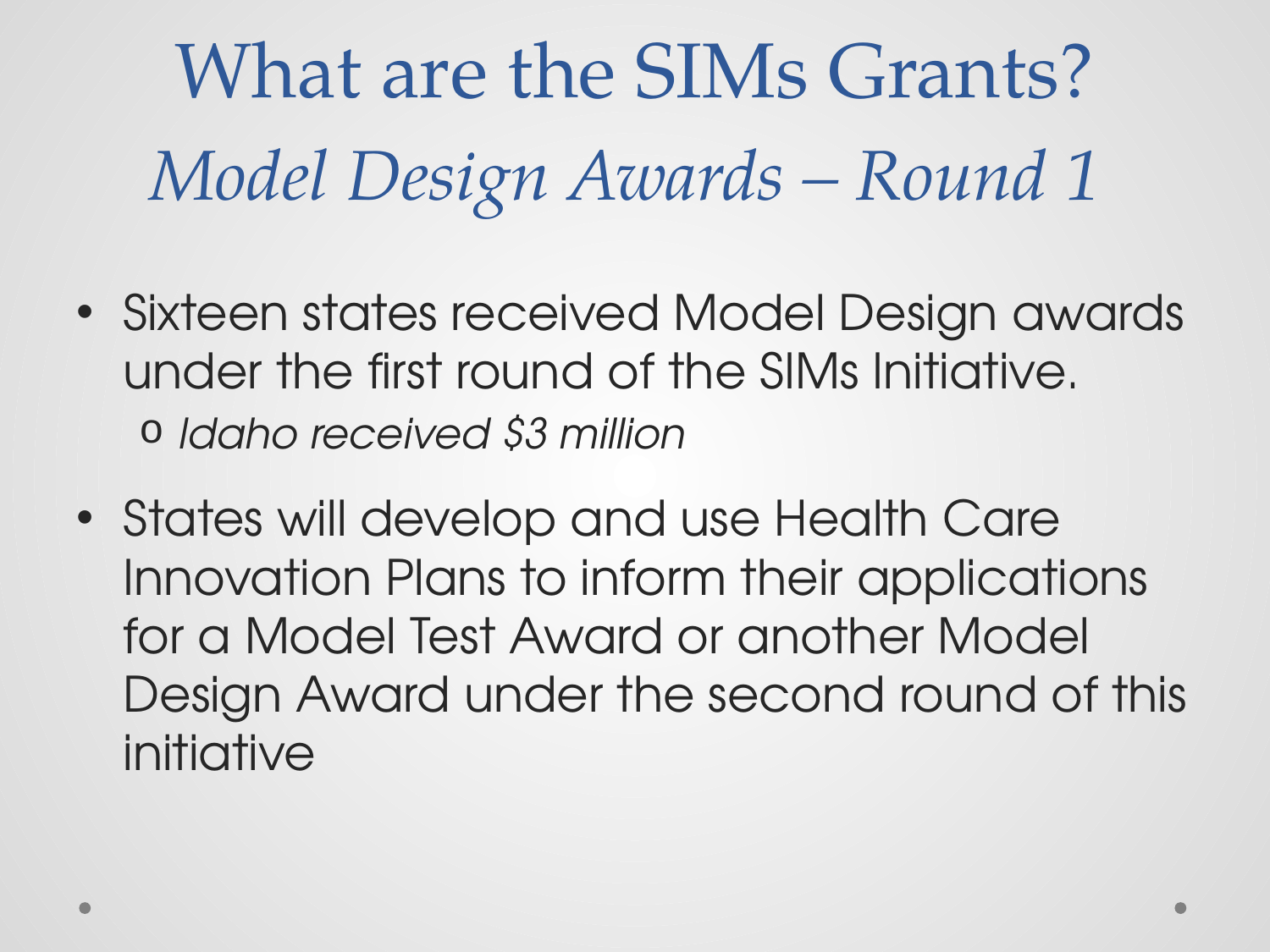

# What are the SIMs Grants? Model Design Awards – Round 1
Sixteen states received Model Design awards under the first round of the SIMs Initiative.
Idaho received $3 million
States will develop and use Health Care Innovation Plans to inform their applications for a Model Test Award or another Model Design Award under the second round of this initiative